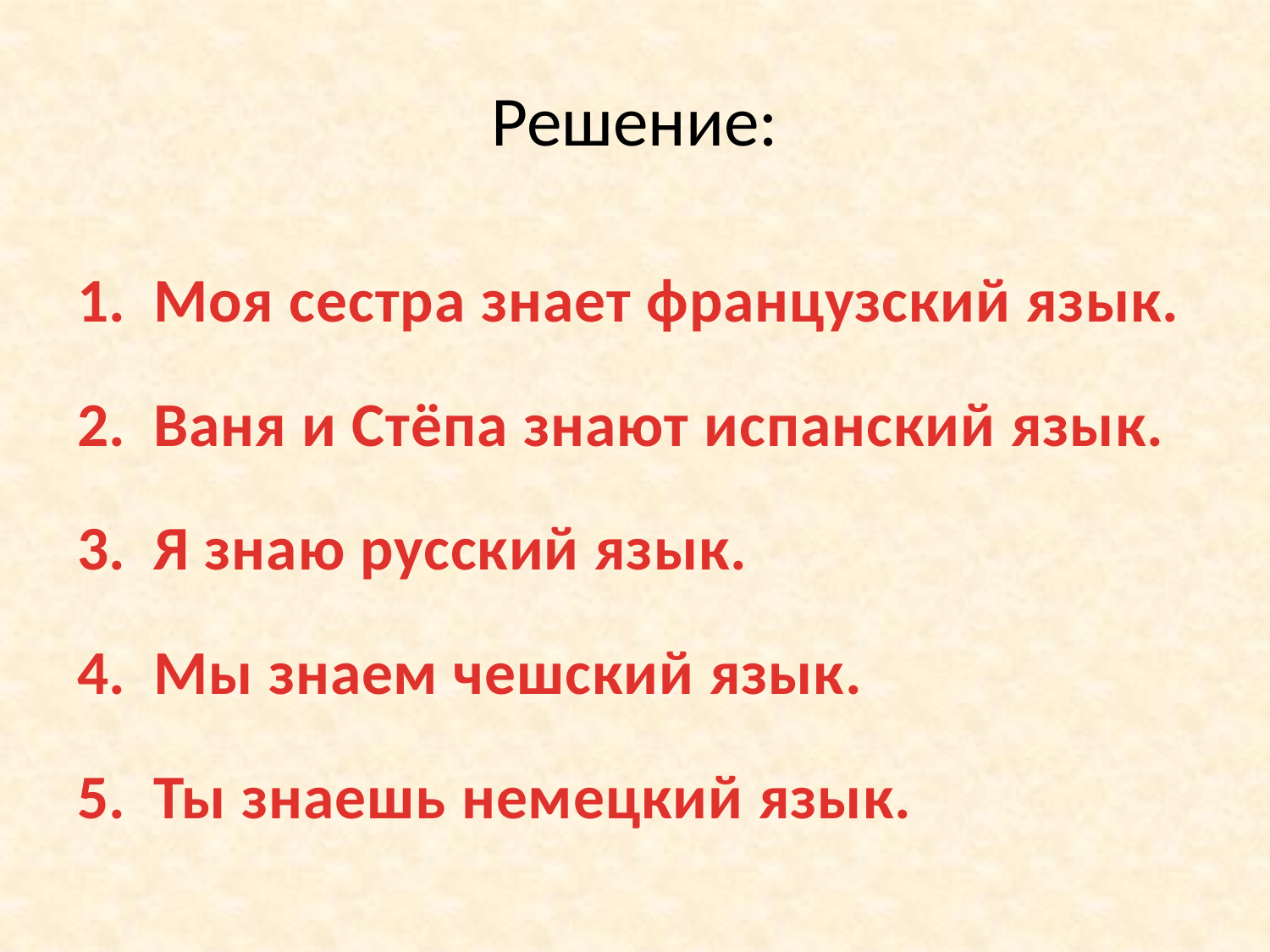

# Решение:
Моя сестра знает французский язык.
Ваня и Стёпа знают испанский язык.
Я знаю русский язык.
Мы знаем чешский язык.
Ты знаешь немецкий язык.